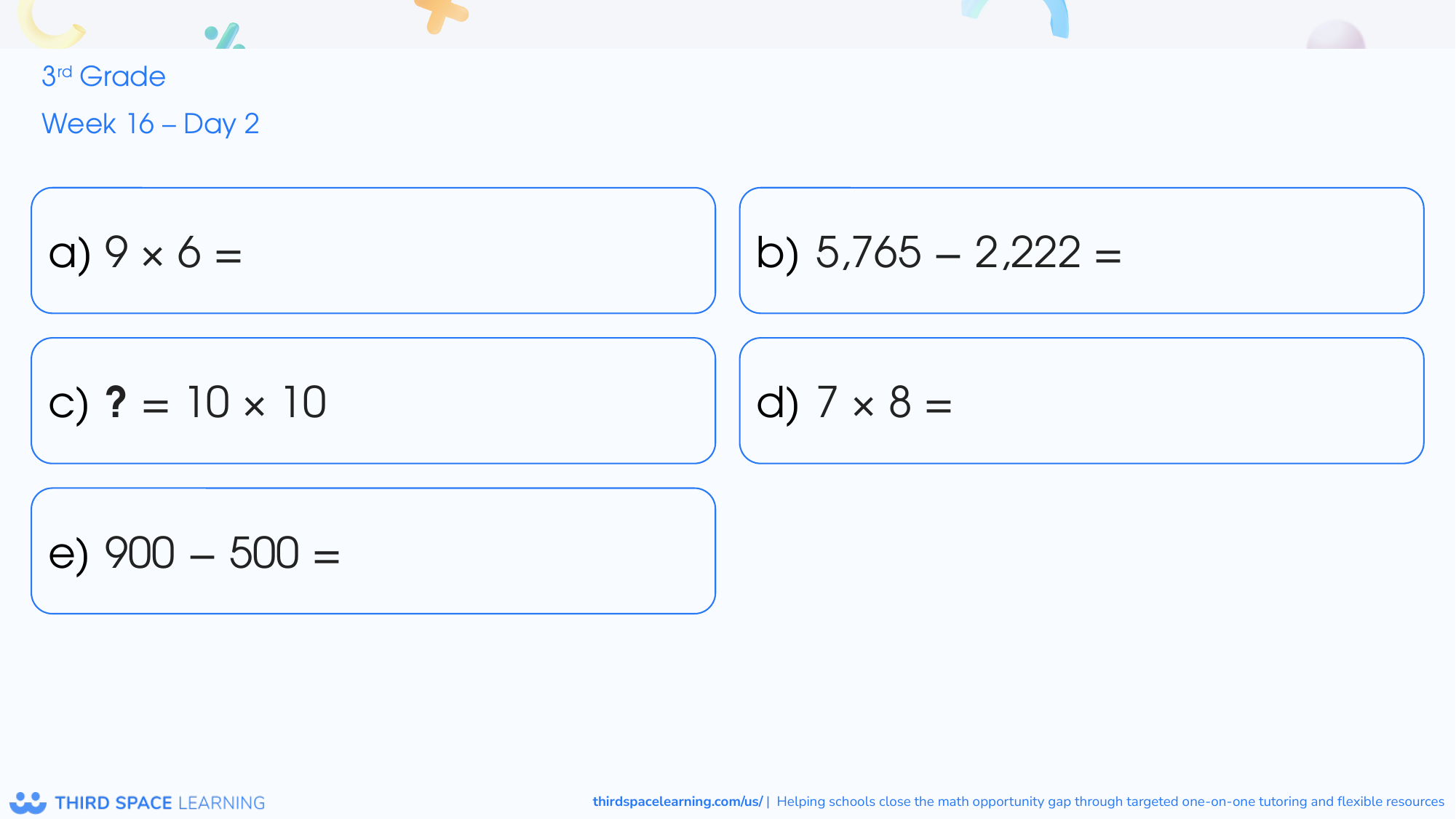

3rd Grade
Week 16 – Day 2
9 × 6 =
5,765 − 2,222 =
? = 10 × 10
7 × 8 =
900 − 500 =